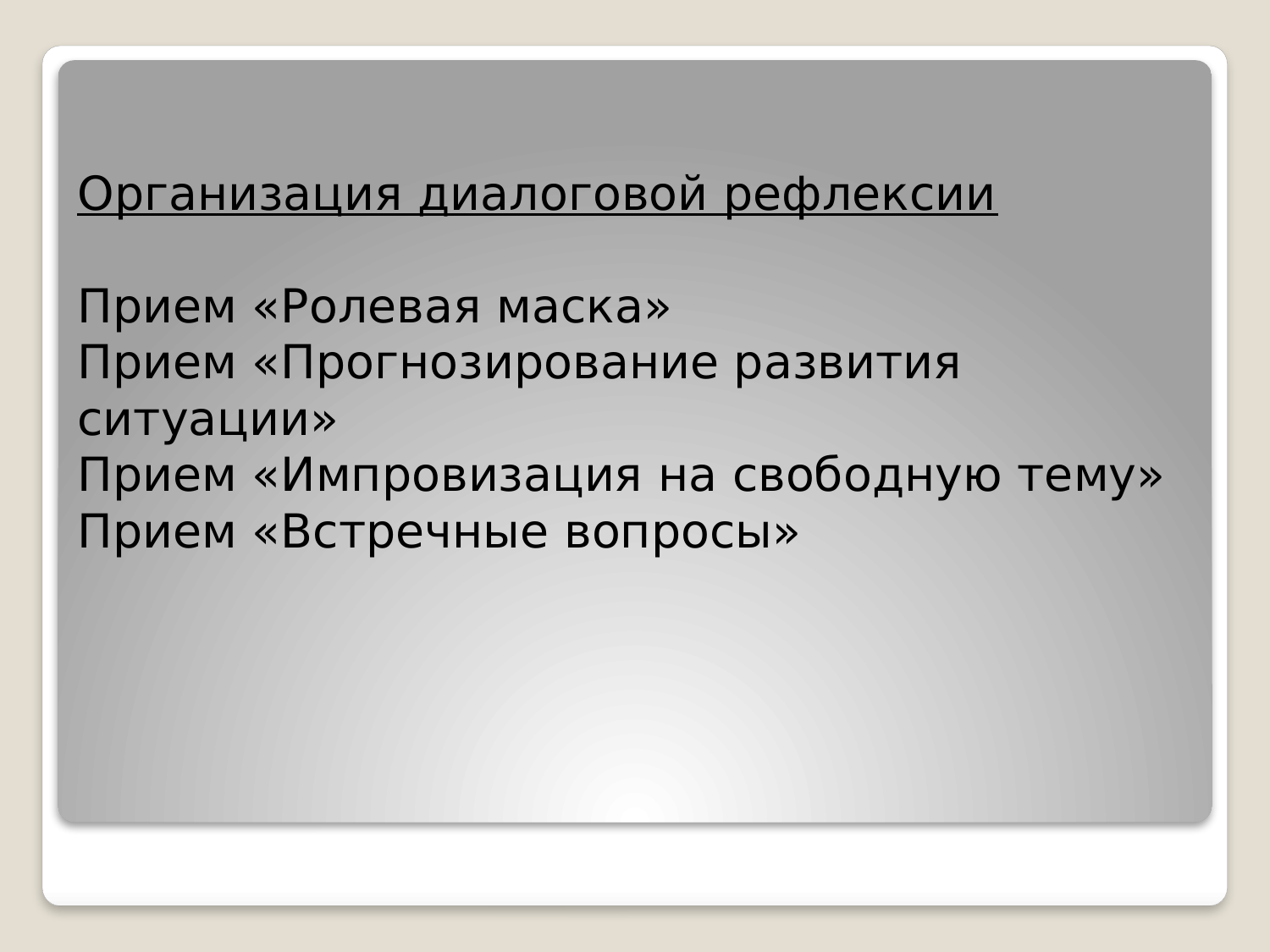

# Организация диалоговой рефлексии Прием «Ролевая маска» Прием «Прогнозирование развития ситуации» Прием «Импровизация на свободную тему» Прием «Встречные вопросы»